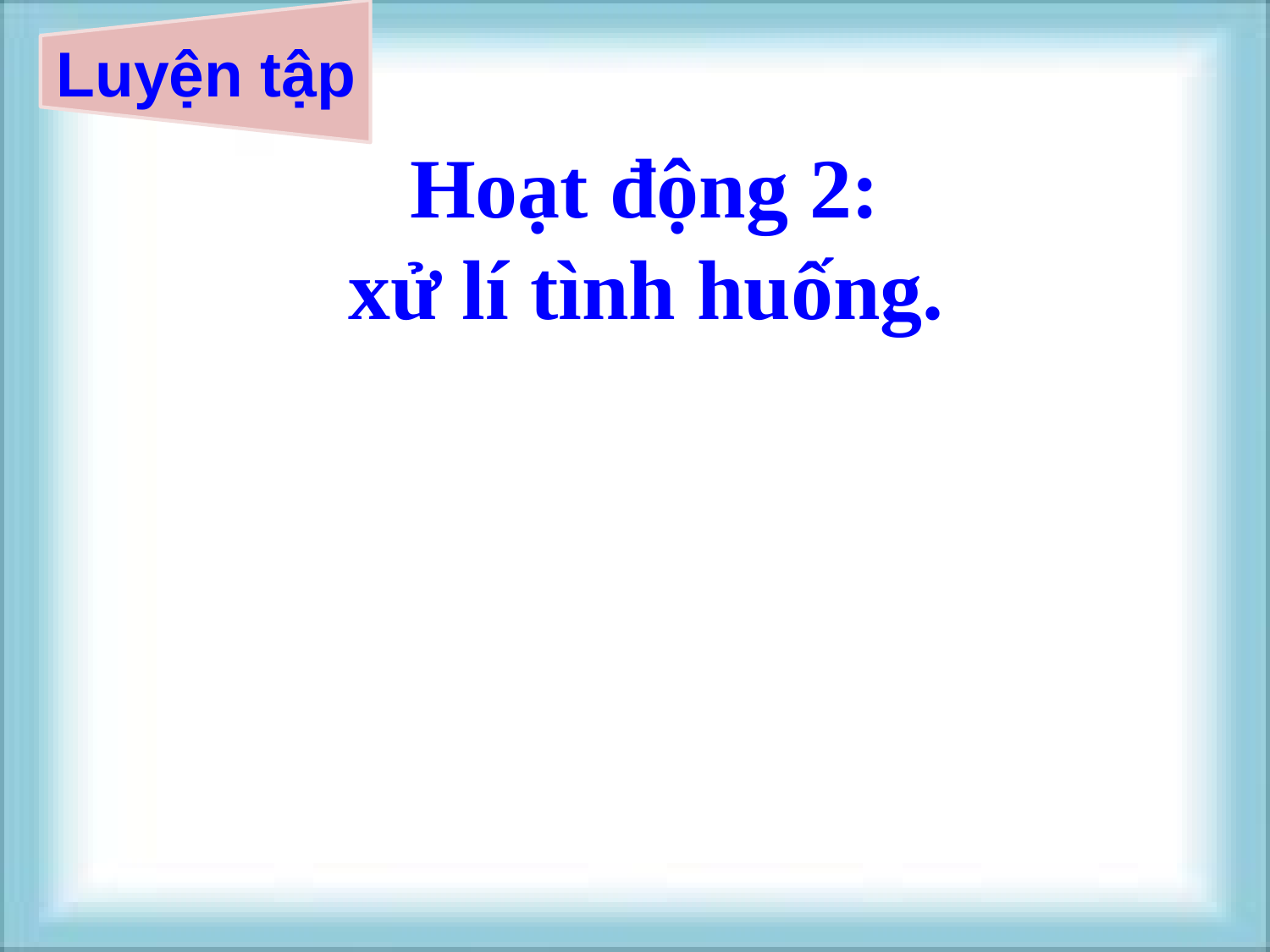

# Luyện tập
 Hoạt động 2:
xử lí tình huống.